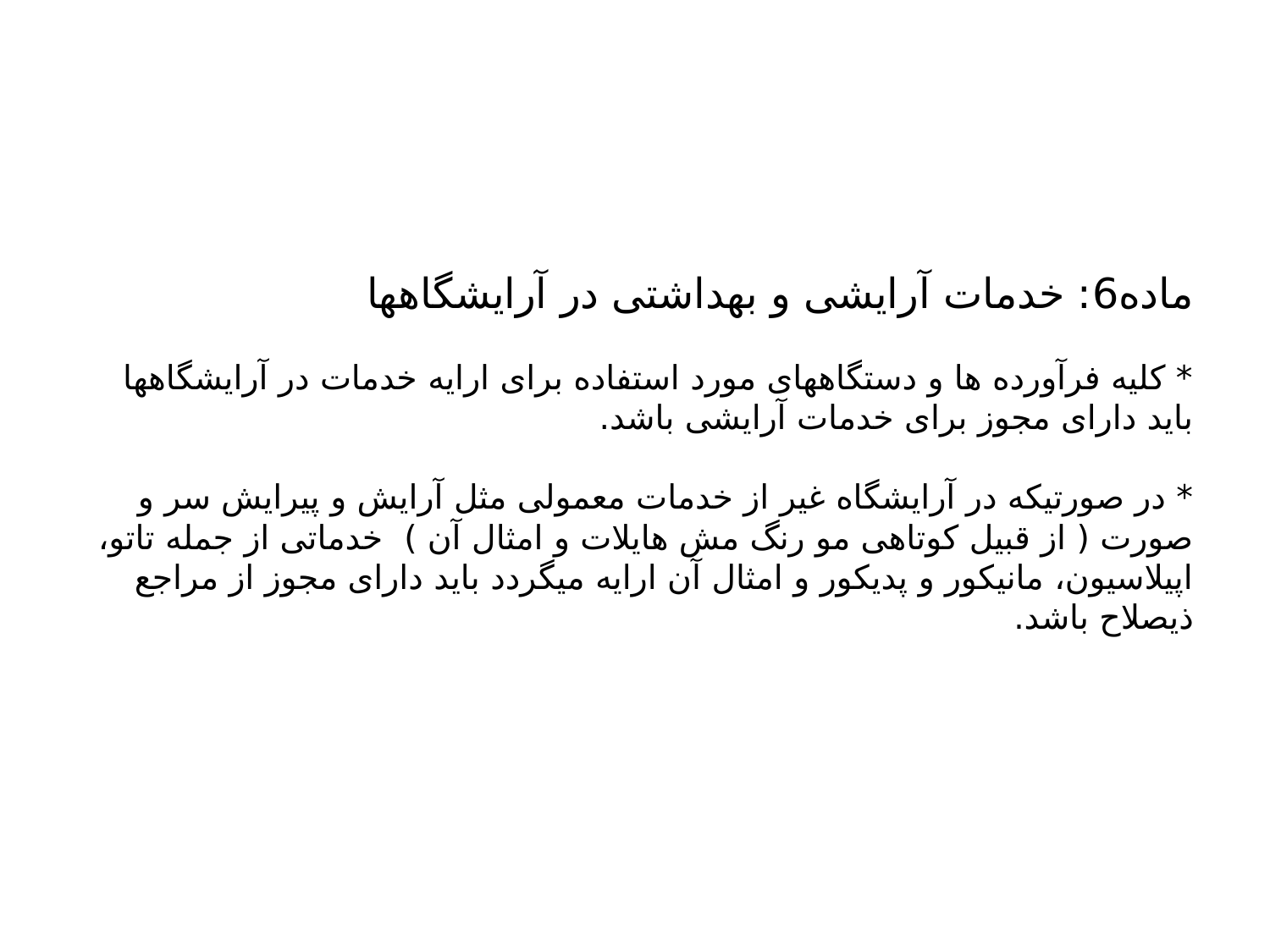

# ماده6: خدمات آرایشی و بهداشتی در آرایشگاهها * کلیه فرآورده ها و دستگاههای مورد استفاده برای ارایه خدمات در آرایشگاهها باید دارای مجوز برای خدمات آرایشی باشد. * در صورتیکه در آرایشگاه غیر از خدمات معمولی مثل آرایش و پیرایش سر و صورت ( از قبیل کوتاهی مو رنگ مش هایلات و امثال آن )  خدماتی از جمله تاتو، اپیلاسیون، مانیکور و پدیکور و امثال آن ارایه میگردد باید دارای مجوز از مراجع ذیصلاح باشد.